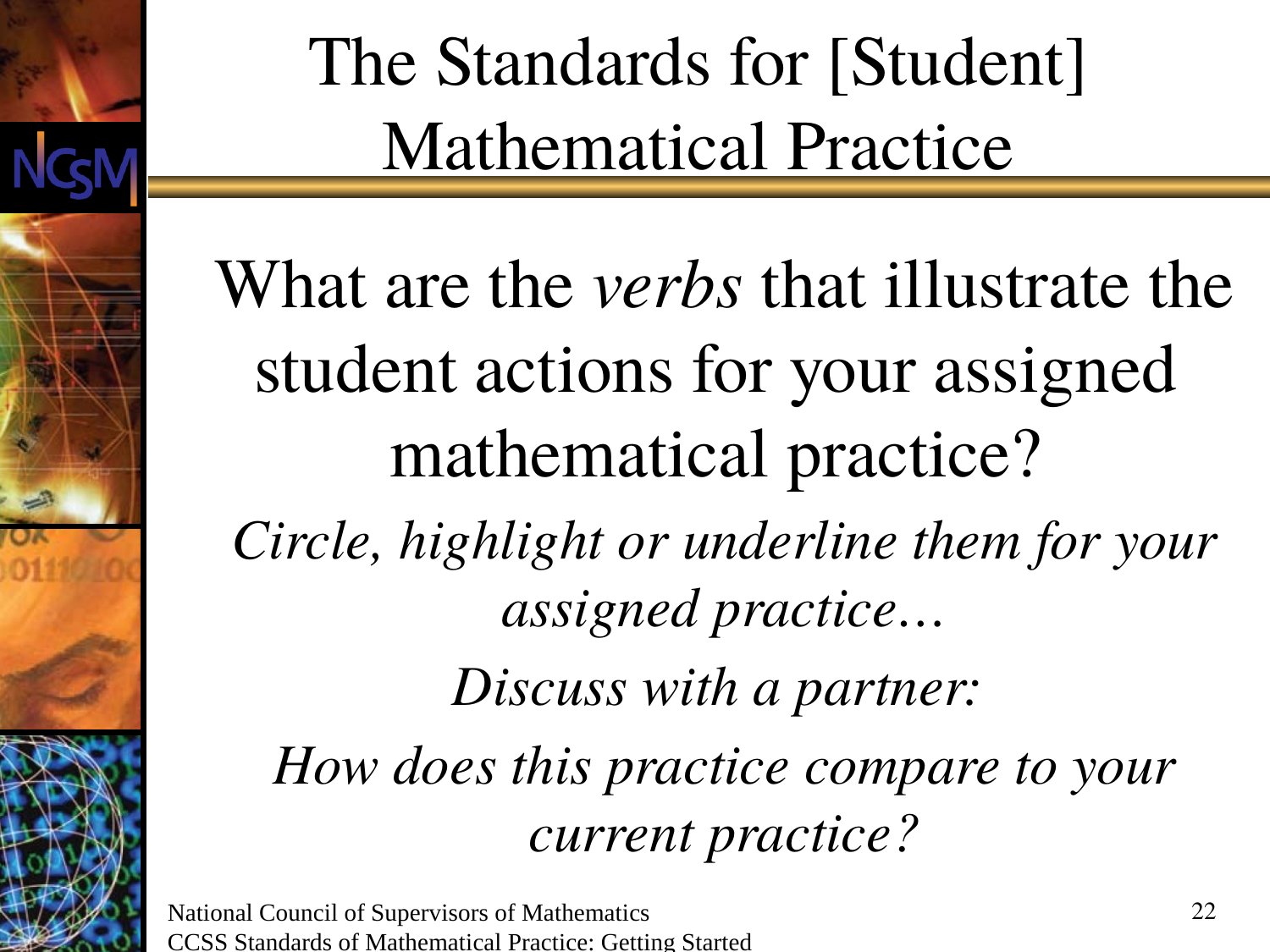

The Standards for [Student] Mathematical Practice
What are the verbs that illustrate the student actions for your assigned  mathematical practice?
Circle, highlight or underline them for your assigned practice…
Discuss with a partner:
How does this practice compare to your current practice?
22